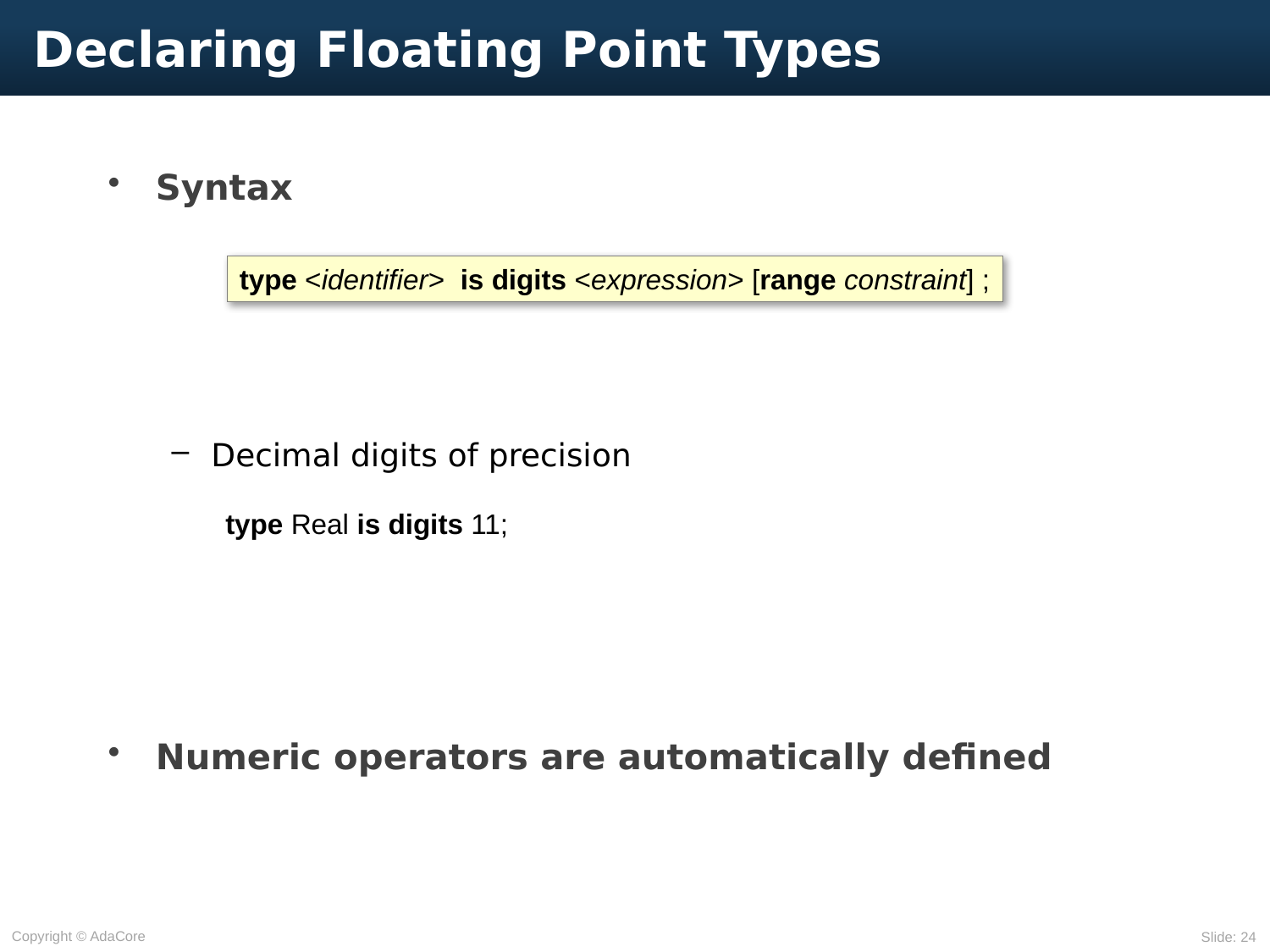

# Declaring Floating Point Types
Syntax

Decimal digits of precision

Numeric operators are automatically defined
type <identifier>  is digits <expression> [range constraint] ;
type Real is digits 11;